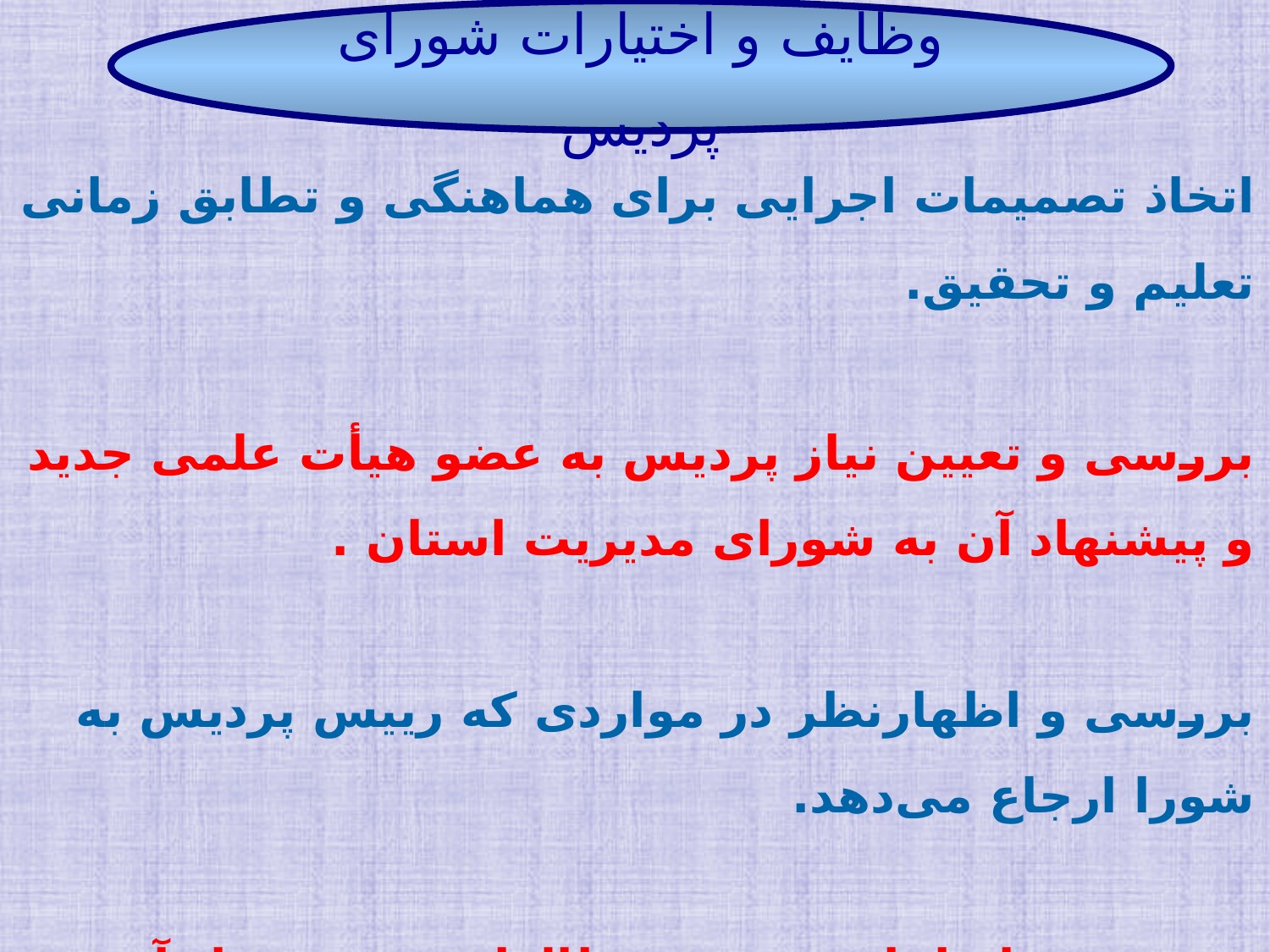

وظایف و اختیارات شورای پردیس
اتخاذ تصمیمات اجرایی برای هماهنگی و تطابق زمانی تعلیم و تحقیق.

بررسی و تعیین نیاز پردیس به عضو هیأت علمی جدید و پیشنهاد آن به شورای مدیریت استان .

بررسی و اظهارنظر در مواردی که رییس پردیس به شورا ارجاع می‌دهد.

بررسی تقاضاهای فرصت مطالعاتی و پیشنهاد آن به شورای مربوطه در استان؛